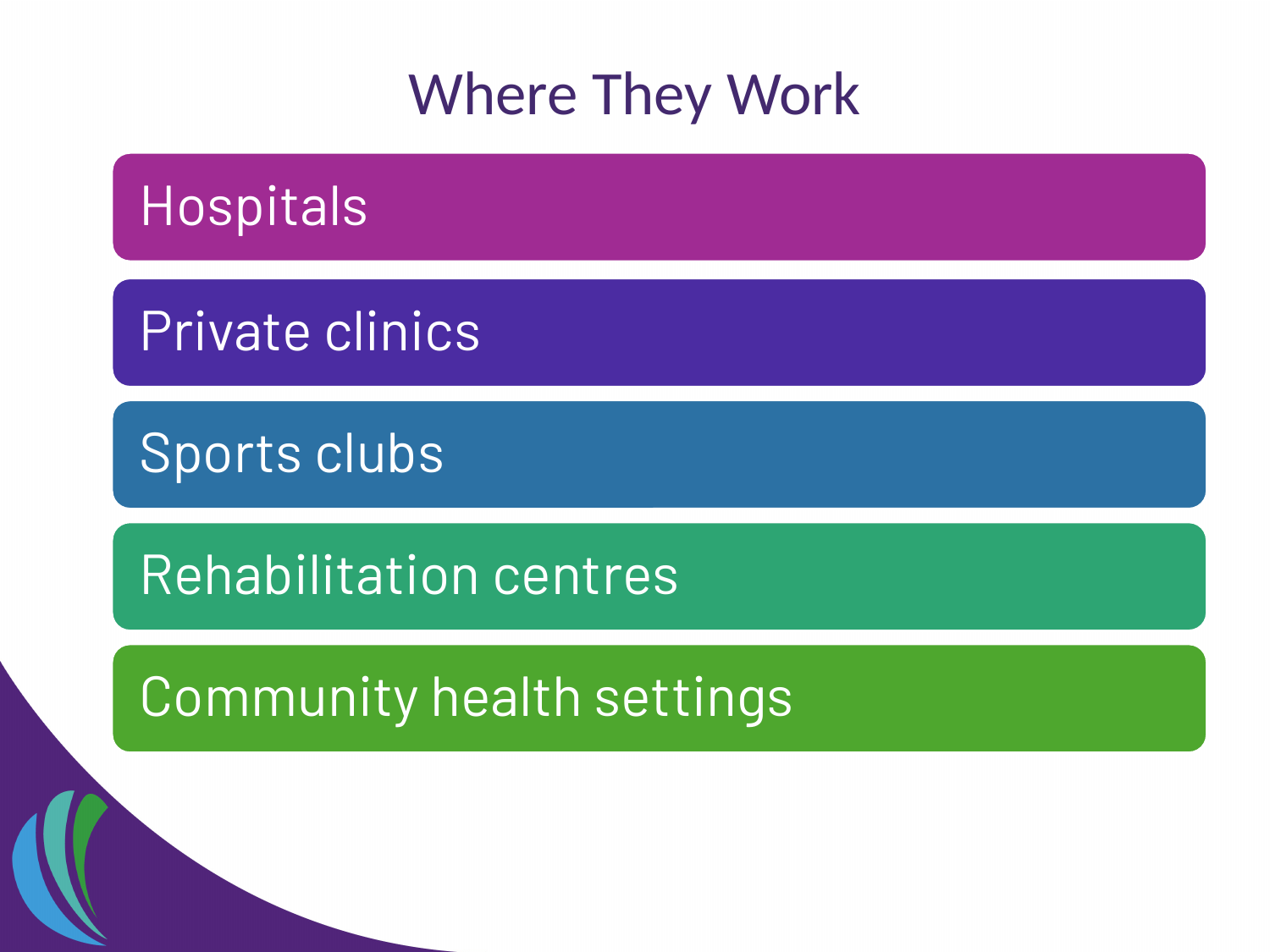

# Where They Work
Hospitals
Private clinics
Sports clubs
Rehabilitation centres
Community health settings